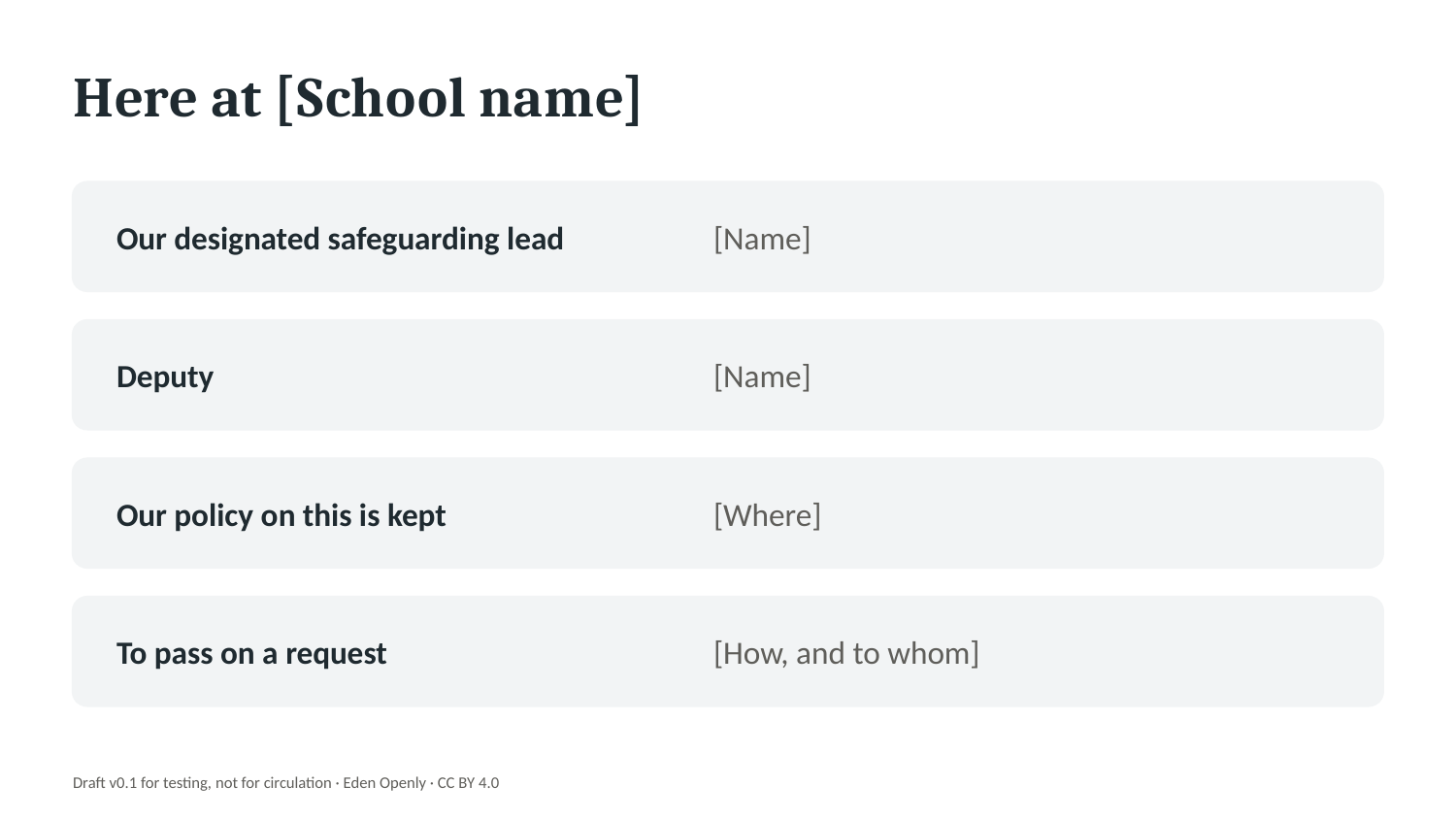

Here at [School name]

Our designated safeguarding lead
[Name]

Deputy
[Name]

Our policy on this is kept
[Where]

To pass on a request
[How, and to whom]
Draft v0.1 for testing, not for circulation · Eden Openly · CC BY 4.0